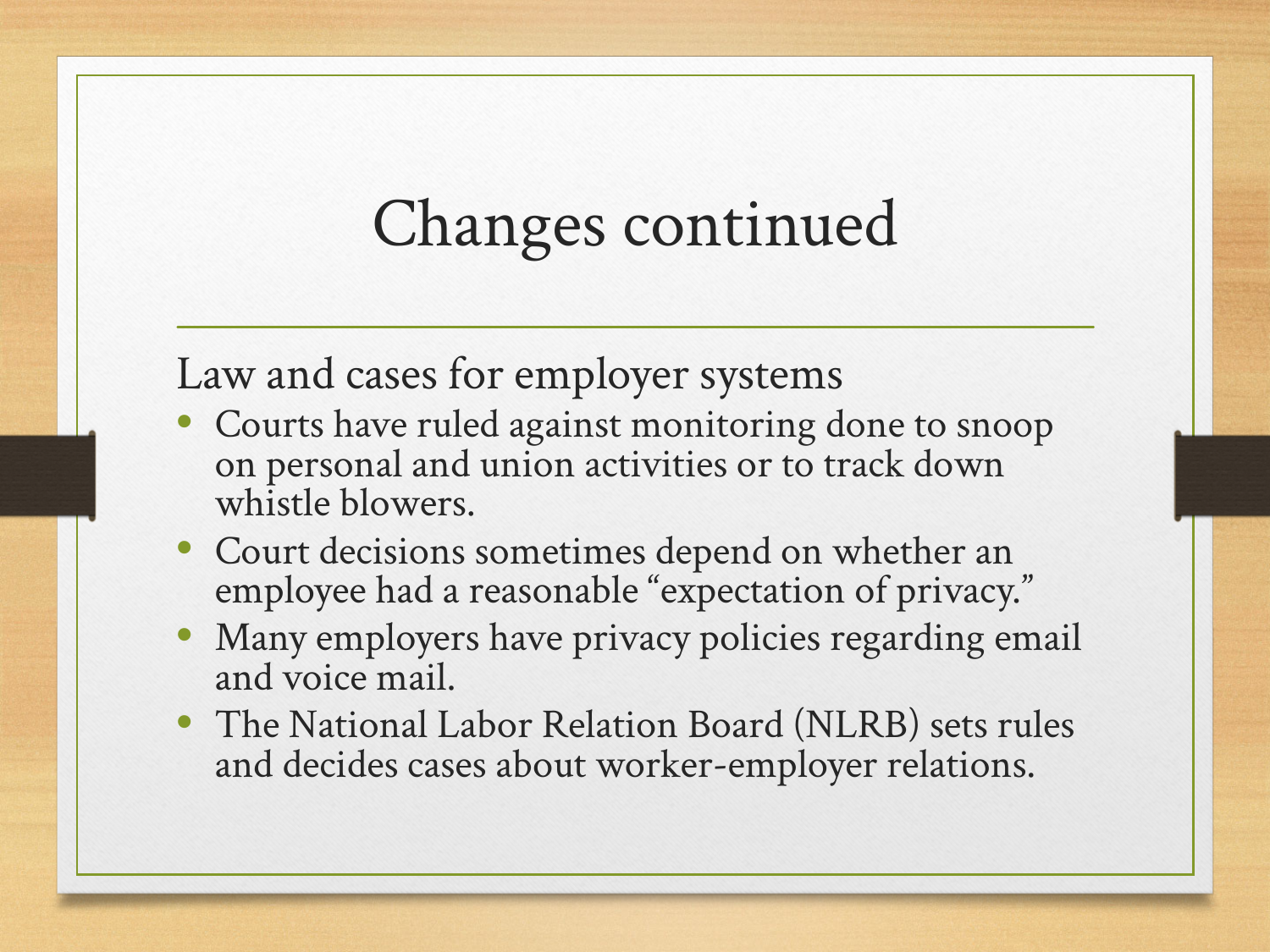

# Changes continued
Law and cases for employer systems
Courts have ruled against monitoring done to snoop on personal and union activities or to track down whistle blowers.
Court decisions sometimes depend on whether an employee had a reasonable “expectation of privacy.”
Many employers have privacy policies regarding email and voice mail.
The National Labor Relation Board (NLRB) sets rules and decides cases about worker-employer relations.